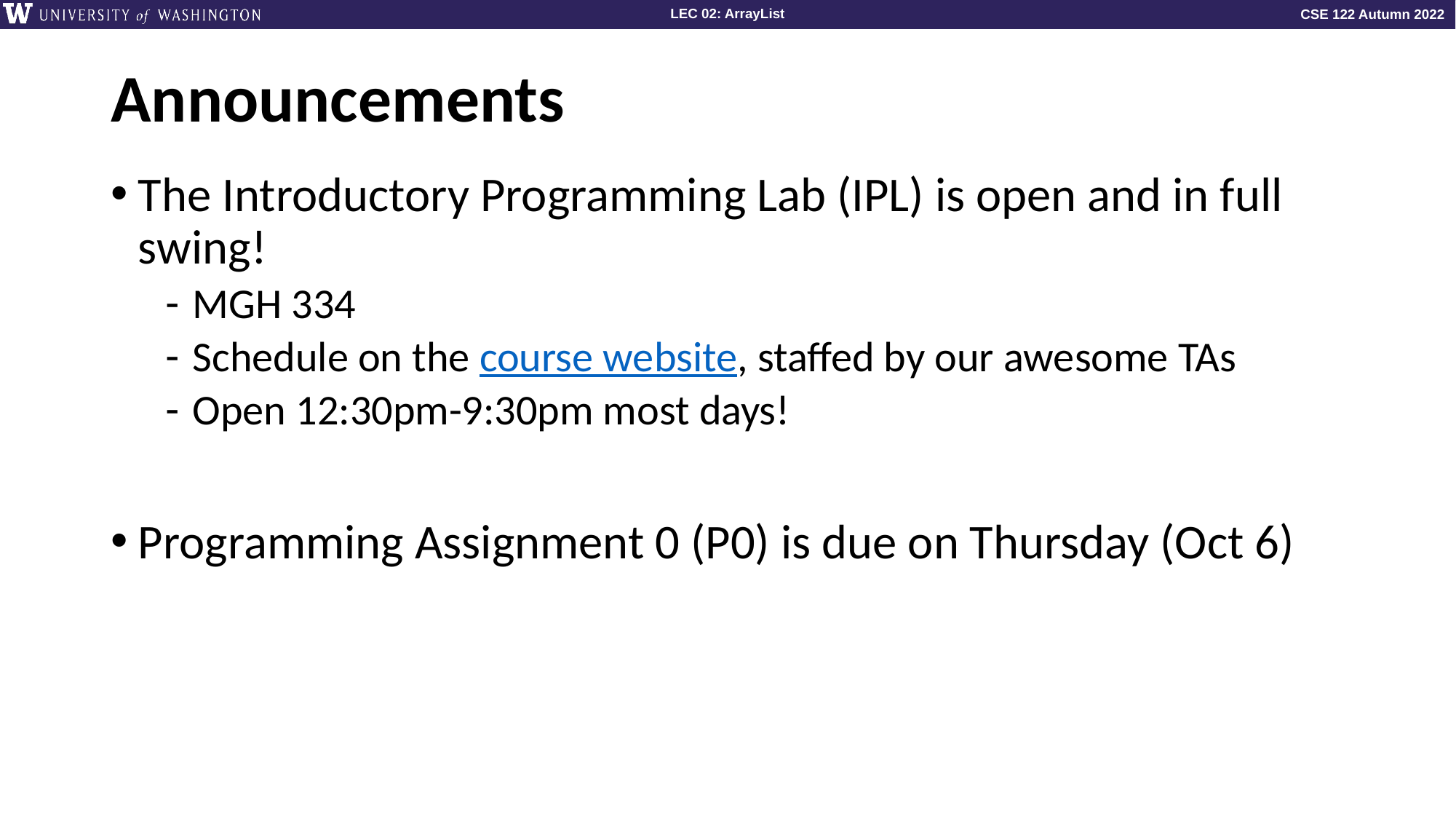

# Announcements
The Introductory Programming Lab (IPL) is open and in full swing!
MGH 334
Schedule on the course website, staffed by our awesome TAs
Open 12:30pm-9:30pm most days!

Programming Assignment 0 (P0) is due on Thursday (Oct 6)